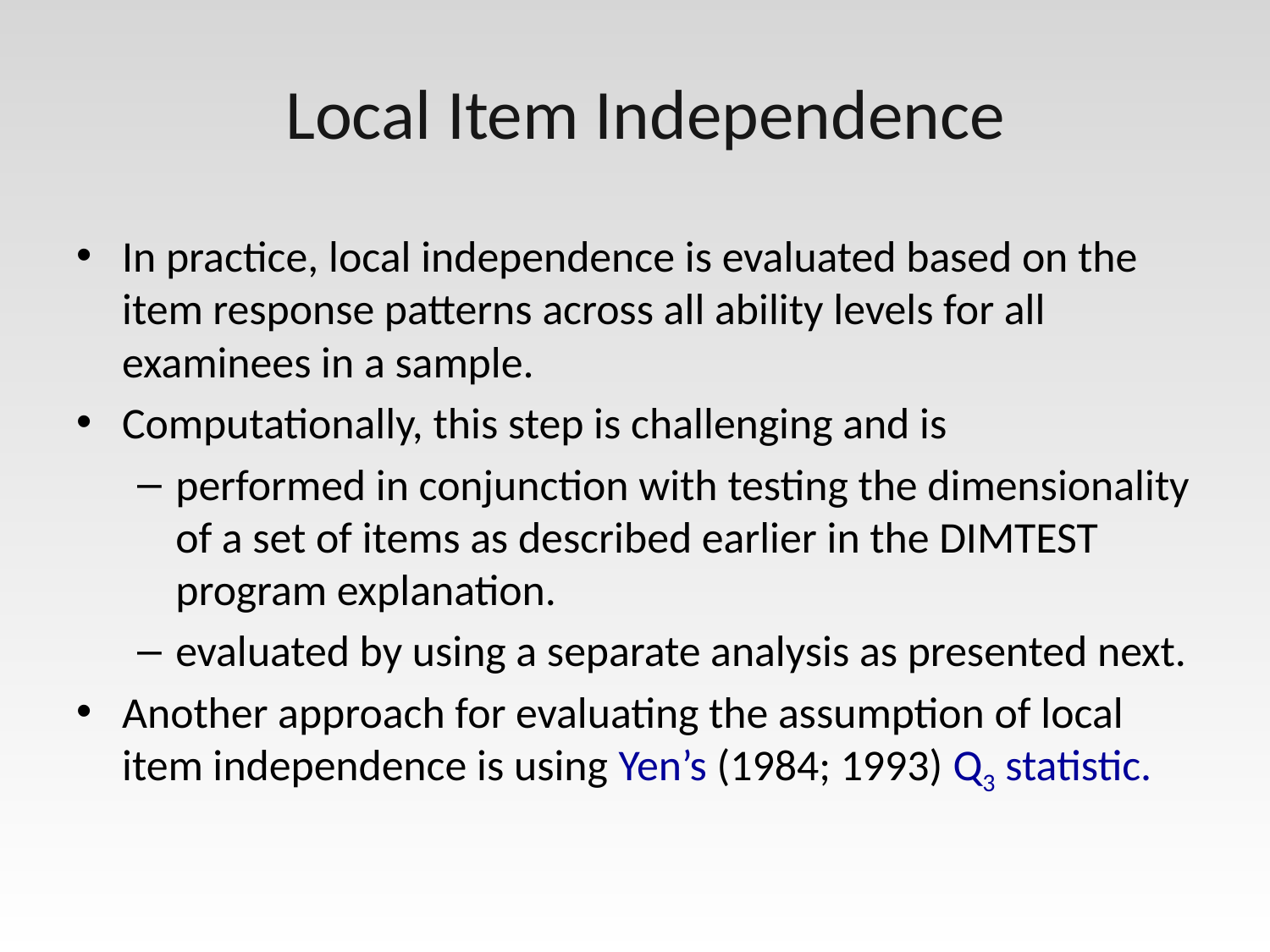

# Local Item Independence
In practice, local independence is evaluated based on the item response patterns across all ability levels for all examinees in a sample.
Computationally, this step is challenging and is
performed in conjunction with testing the dimensionality of a set of items as described earlier in the DIMTEST program explanation.
evaluated by using a separate analysis as presented next.
Another approach for evaluating the assumption of local item independence is using Yen’s (1984; 1993) Q3 statistic.